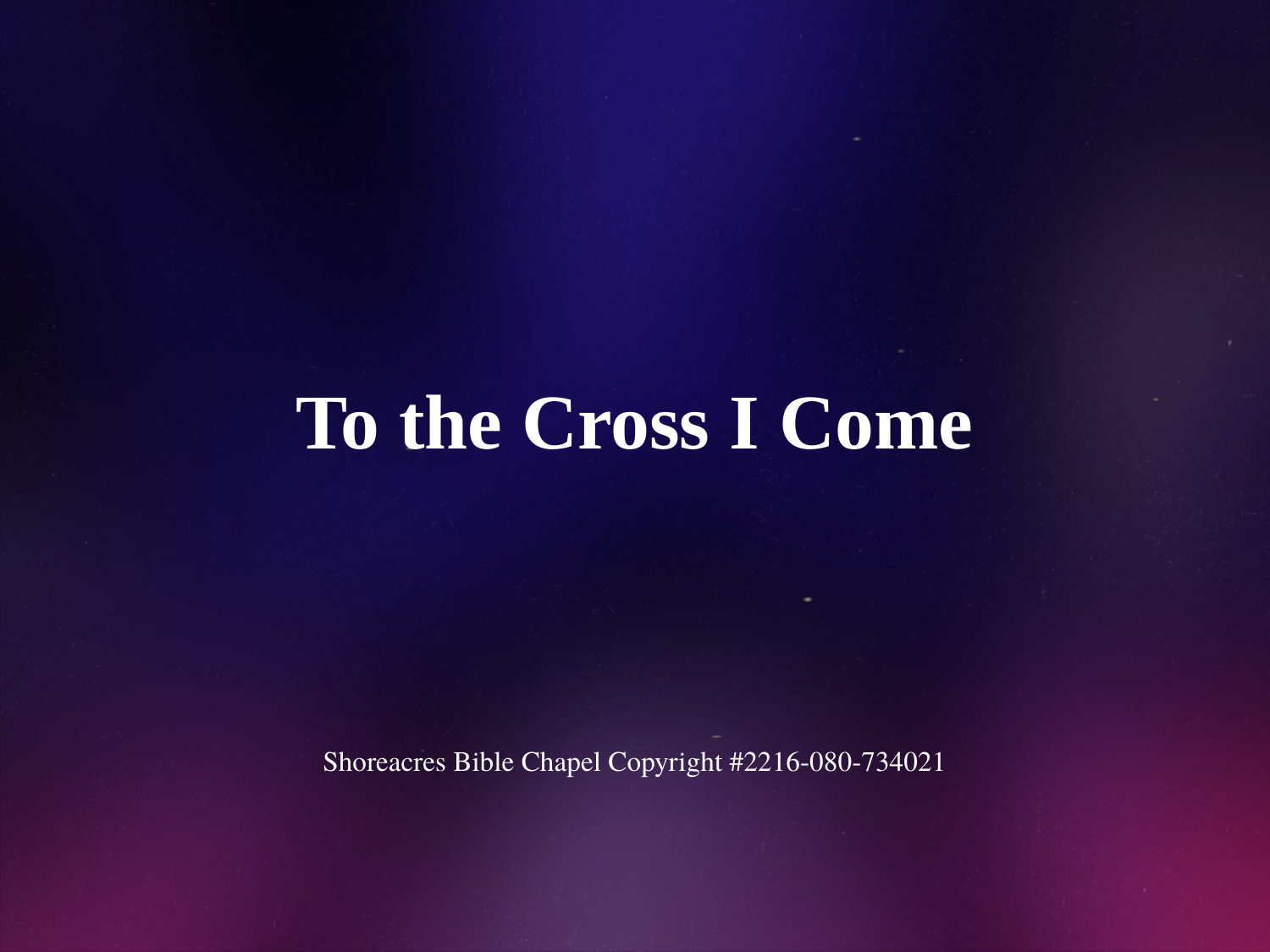

# To the Cross I Come Shoreacres Bible Chapel Copyright #2216-080-734021